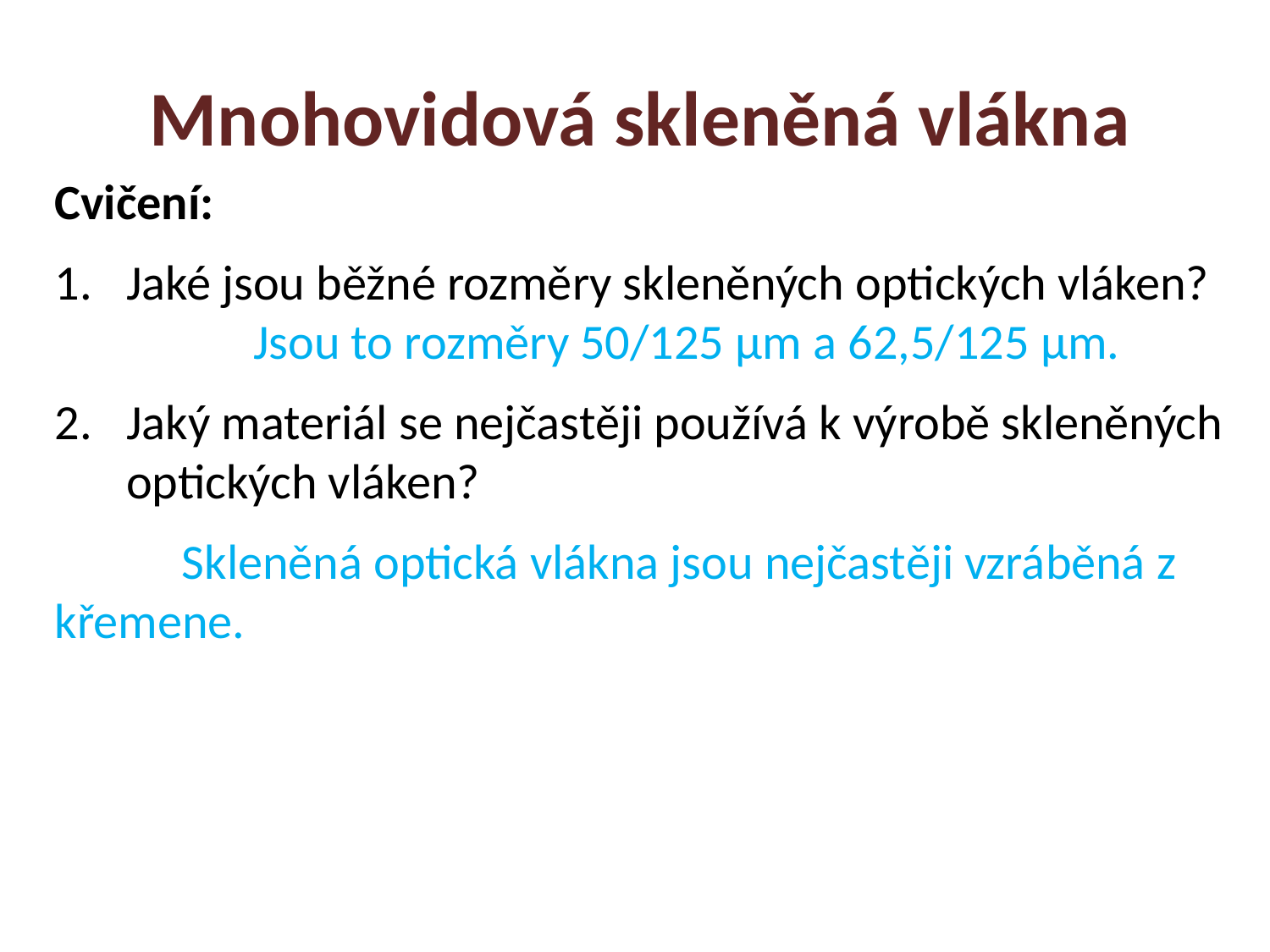

Mnohovidová skleněná vlákna
Cvičení:
Jaké jsou běžné rozměry skleněných optických vláken?	Jsou to rozměry 50/125 μm a 62,5/125 μm.
Jaký materiál se nejčastěji používá k výrobě skleněných optických vláken?
	Skleněná optická vlákna jsou nejčastěji vzráběná z 	křemene.